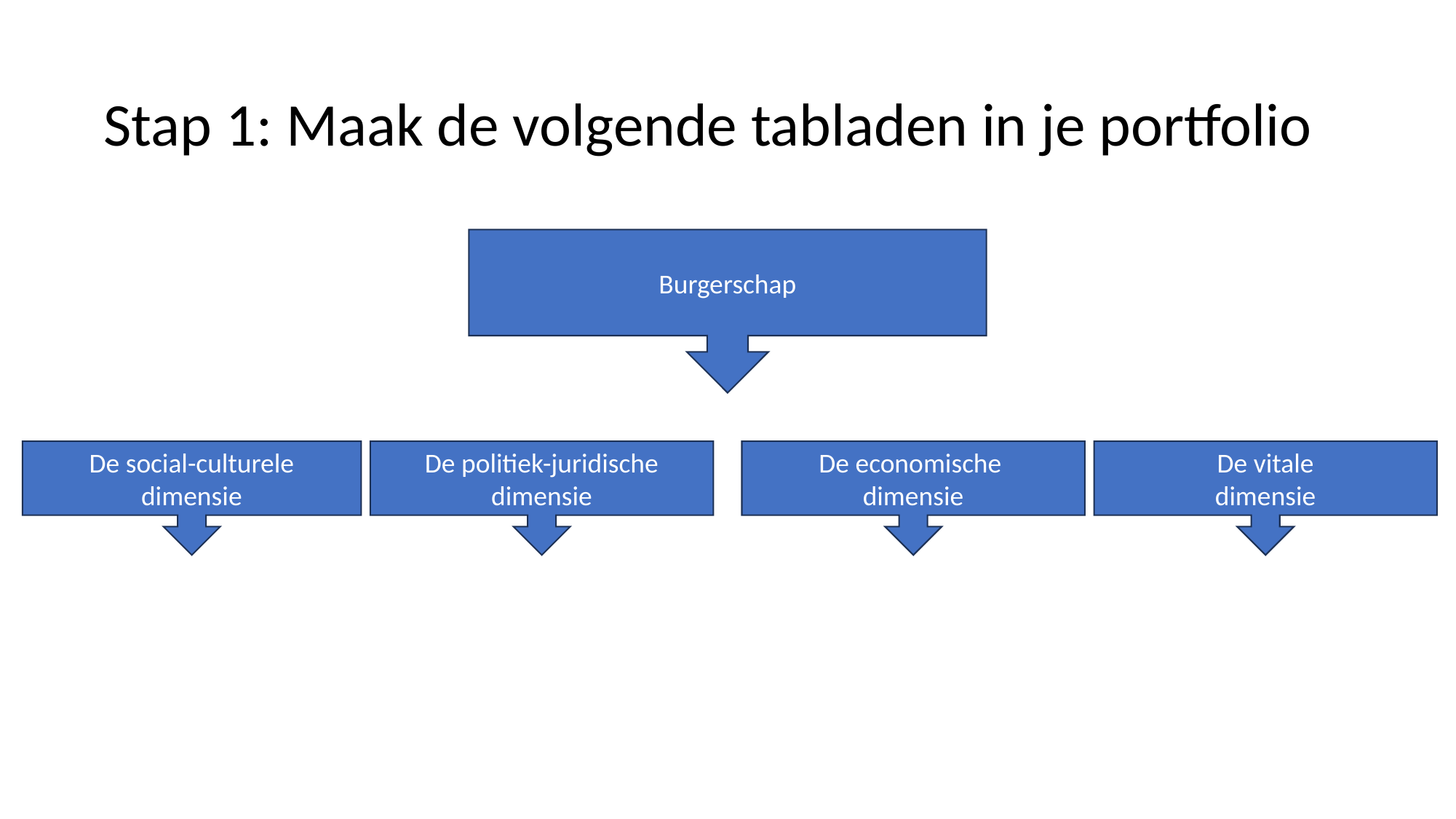

# Stap 1: Maak de volgende tabladen in je portfolio
Burgerschap
De economische
dimensie
De vitale
dimensie
De social-culturele
dimensie
De politiek-juridische dimensie